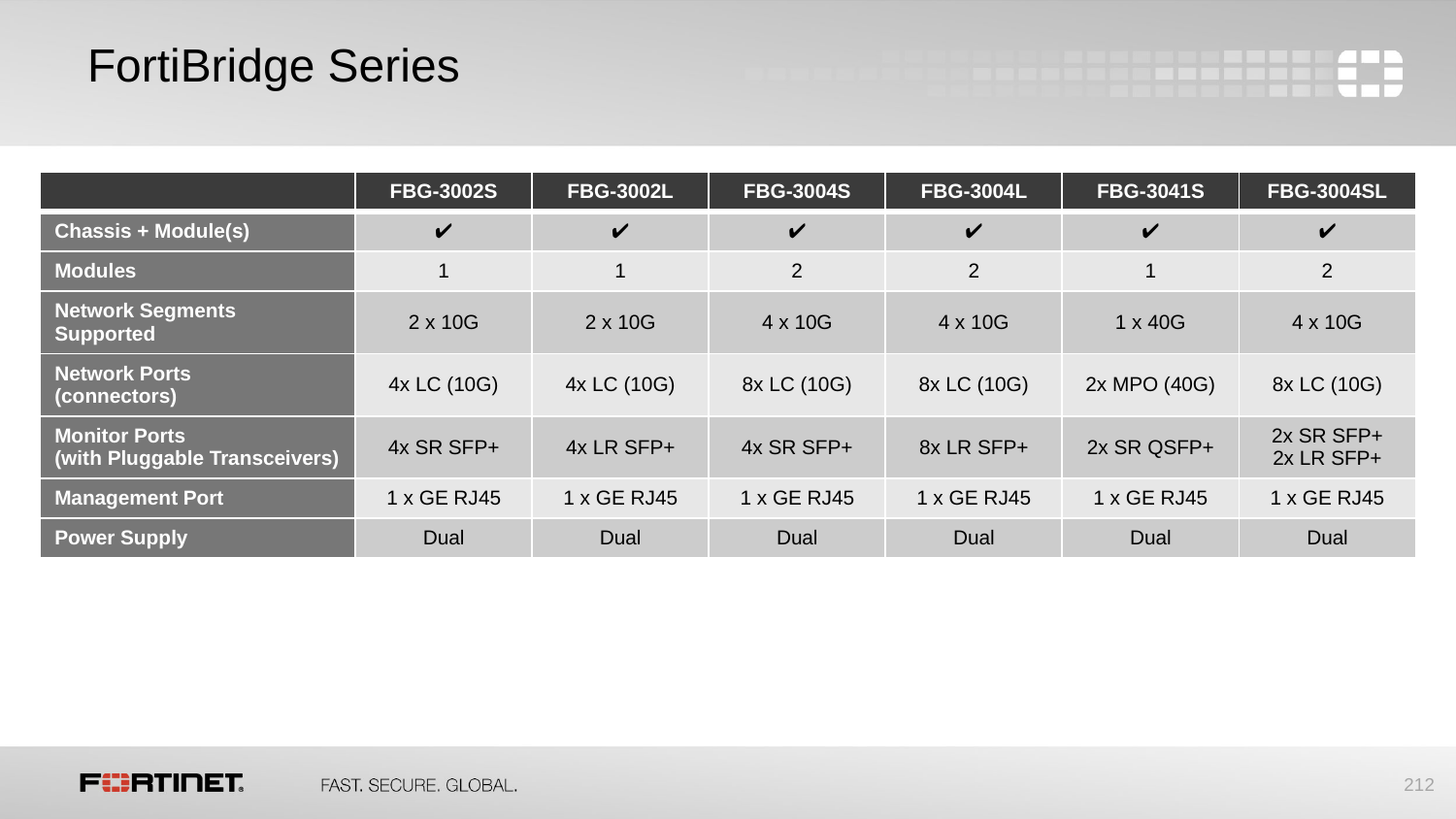

# FortiBridge Series
|  | FBG-3002S | FBG-3002L | FBG-3004S | FBG-3004L | FBG-3041S | FBG-3004SL |
| --- | --- | --- | --- | --- | --- | --- |
| Chassis + Module(s) | ✔ | ✔ | ✔ | ✔ | ✔ | ✔ |
| Modules | 1 | 1 | 2 | 2 | 1 | 2 |
| Network Segments Supported | 2 x 10G | 2 x 10G | 4 x 10G | 4 x 10G | 1 x 40G | 4 x 10G |
| Network Ports (connectors) | 4x LC (10G) | 4x LC (10G) | 8x LC (10G) | 8x LC (10G) | 2x MPO (40G) | 8x LC (10G) |
| Monitor Ports (with Pluggable Transceivers) | 4x SR SFP+ | 4x LR SFP+ | 4x SR SFP+ | 8x LR SFP+ | 2x SR QSFP+ | 2x SR SFP+ 2x LR SFP+ |
| Management Port | 1 x GE RJ45 | 1 x GE RJ45 | 1 x GE RJ45 | 1 x GE RJ45 | 1 x GE RJ45 | 1 x GE RJ45 |
| Power Supply | Dual | Dual | Dual | Dual | Dual | Dual |